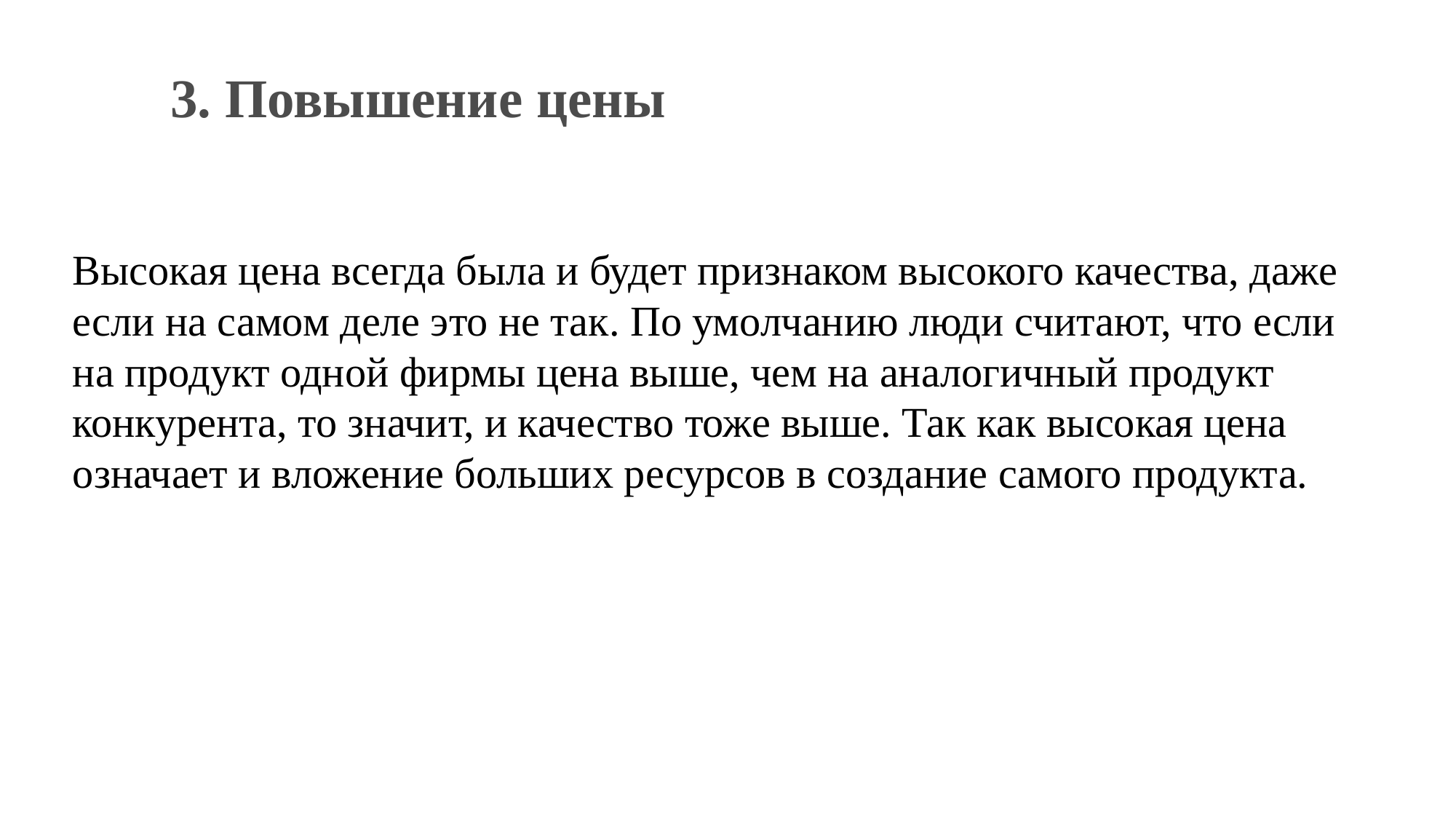

# 3. Повышение цены

Высокая цена всегда была и будет признаком высокого качества, даже если на самом деле это не так. По умолчанию люди считают, что если на продукт одной фирмы цена выше, чем на аналогичный продукт конкурента, то значит, и качество тоже выше. Так как высокая цена означает и вложение больших ресурсов в создание самого продукта.